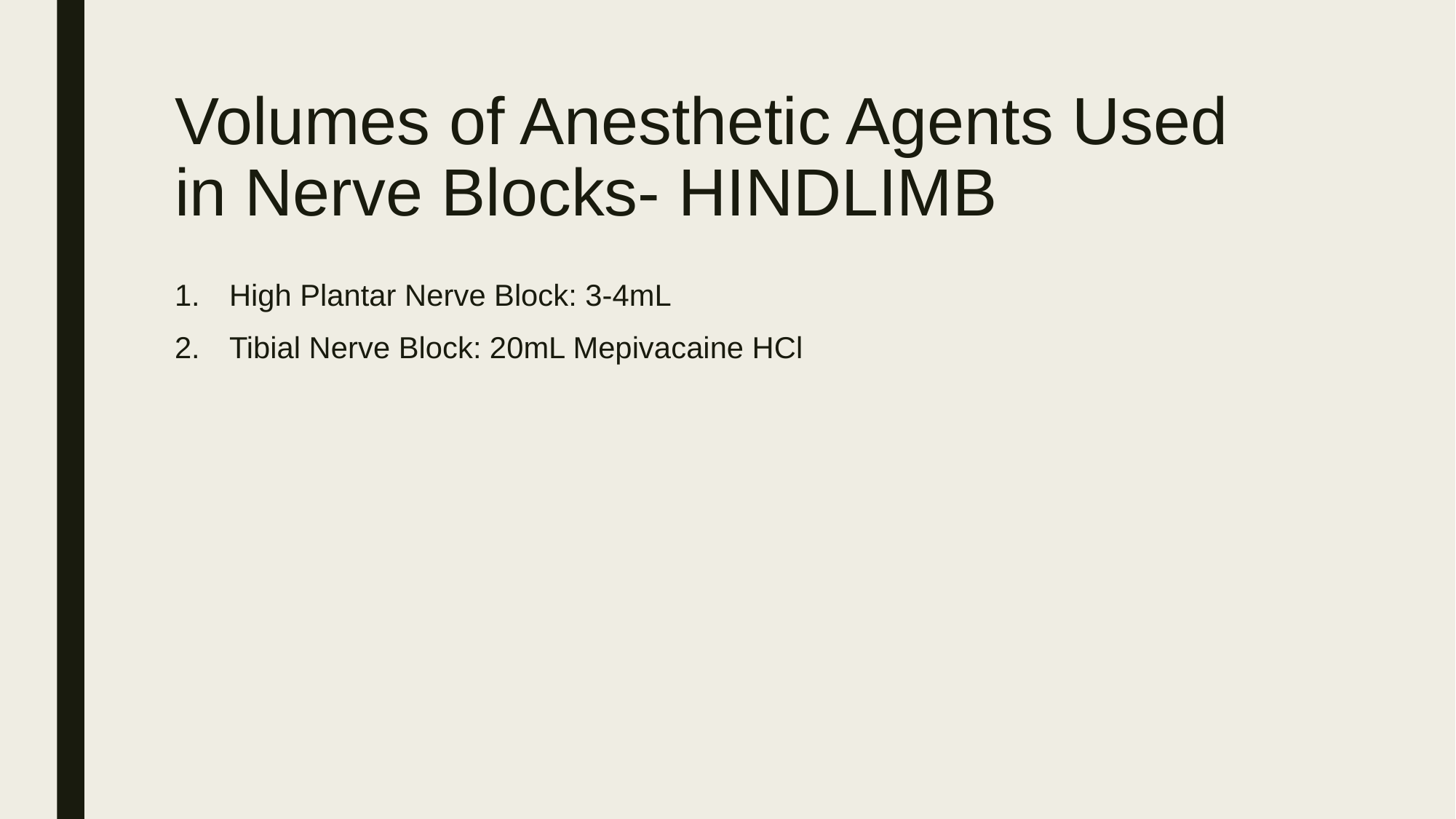

# Volumes of Anesthetic Agents Used in Nerve Blocks- HINDLIMB
High Plantar Nerve Block: 3-4mL
Tibial Nerve Block: 20mL Mepivacaine HCl